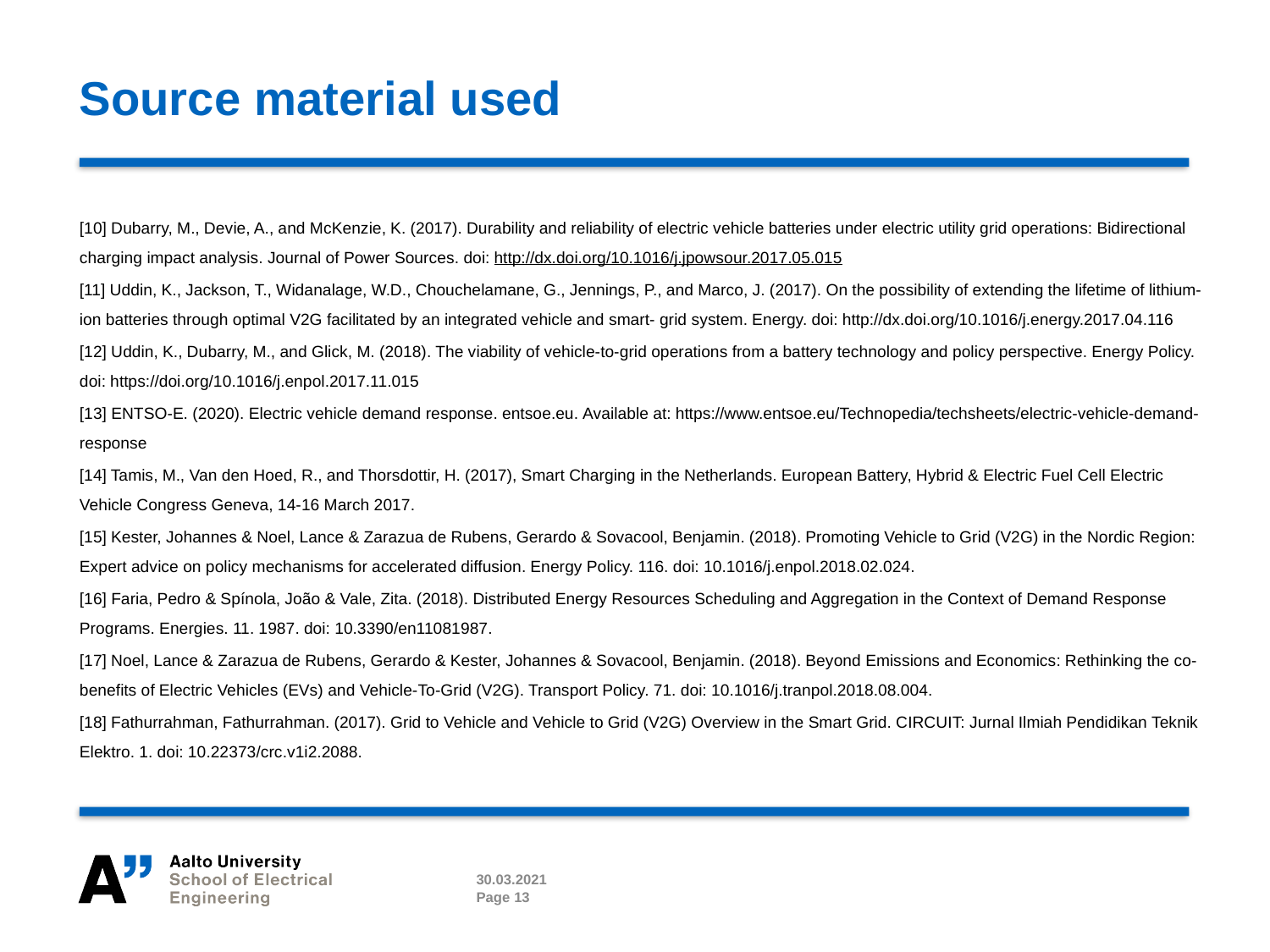

# Source material used
[10] Dubarry, M., Devie, A., and McKenzie, K. (2017). Durability and reliability of electric vehicle batteries under electric utility grid operations: Bidirectional charging impact analysis. Journal of Power Sources. doi: http://dx.doi.org/10.1016/j.jpowsour.2017.05.015
[11] Uddin, K., Jackson, T., Widanalage, W.D., Chouchelamane, G., Jennings, P., and Marco, J. (2017). On the possibility of extending the lifetime of lithium-ion batteries through optimal V2G facilitated by an integrated vehicle and smart- grid system. Energy. doi: http://dx.doi.org/10.1016/j.energy.2017.04.116
[12] Uddin, K., Dubarry, M., and Glick, M. (2018). The viability of vehicle-to-grid operations from a battery technology and policy perspective. Energy Policy. doi: https://doi.org/10.1016/j.enpol.2017.11.015
[13] ENTSO-E. (2020). Electric vehicle demand response. entsoe.eu. Available at: https://www.entsoe.eu/Technopedia/techsheets/electric-vehicle-demand-response
[14] Tamis, M., Van den Hoed, R., and Thorsdottir, H. (2017), Smart Charging in the Netherlands. European Battery, Hybrid & Electric Fuel Cell Electric Vehicle Congress Geneva, 14-16 March 2017.
[15] Kester, Johannes & Noel, Lance & Zarazua de Rubens, Gerardo & Sovacool, Benjamin. (2018). Promoting Vehicle to Grid (V2G) in the Nordic Region: Expert advice on policy mechanisms for accelerated diffusion. Energy Policy. 116. doi: 10.1016/j.enpol.2018.02.024.
[16] Faria, Pedro & Spínola, João & Vale, Zita. (2018). Distributed Energy Resources Scheduling and Aggregation in the Context of Demand Response Programs. Energies. 11. 1987. doi: 10.3390/en11081987.
[17] Noel, Lance & Zarazua de Rubens, Gerardo & Kester, Johannes & Sovacool, Benjamin. (2018). Beyond Emissions and Economics: Rethinking the co-benefits of Electric Vehicles (EVs) and Vehicle-To-Grid (V2G). Transport Policy. 71. doi: 10.1016/j.tranpol.2018.08.004.
[18] Fathurrahman, Fathurrahman. (2017). Grid to Vehicle and Vehicle to Grid (V2G) Overview in the Smart Grid. CIRCUIT: Jurnal Ilmiah Pendidikan Teknik Elektro. 1. doi: 10.22373/crc.v1i2.2088.

30.03.2021
Page 13